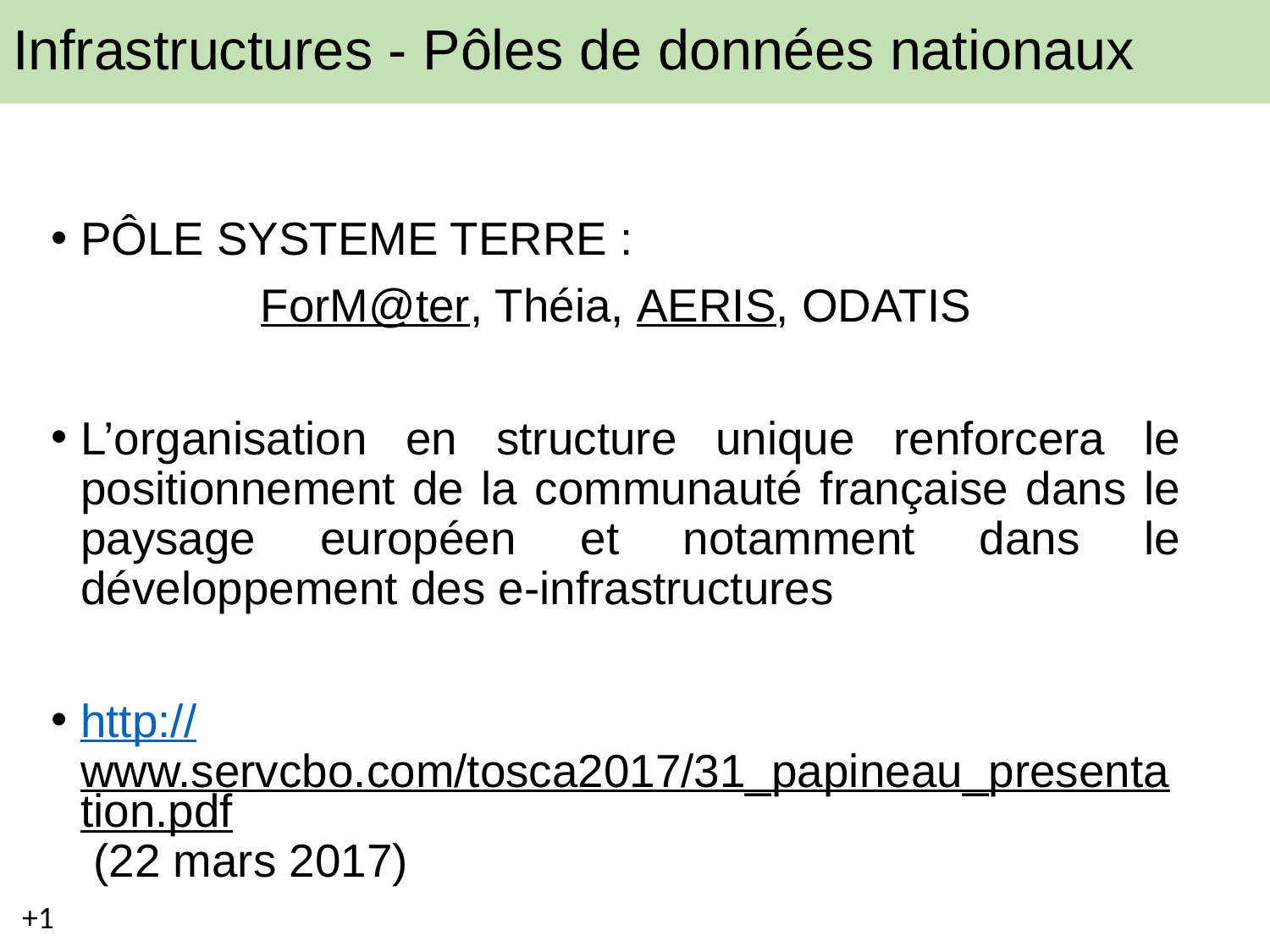

# Infrastructures - Pôles de données nationaux

PÔLE SYSTEME TERRE :
ForM@ter, Théia, AERIS, ODATIS

L’organisation en structure unique renforcera le positionnement de la communauté française dans le paysage européen et notamment dans le développement des e‐infrastructures

http://www.servcbo.com/tosca2017/31_papineau_presentation.pdf (22 mars 2017)
+1